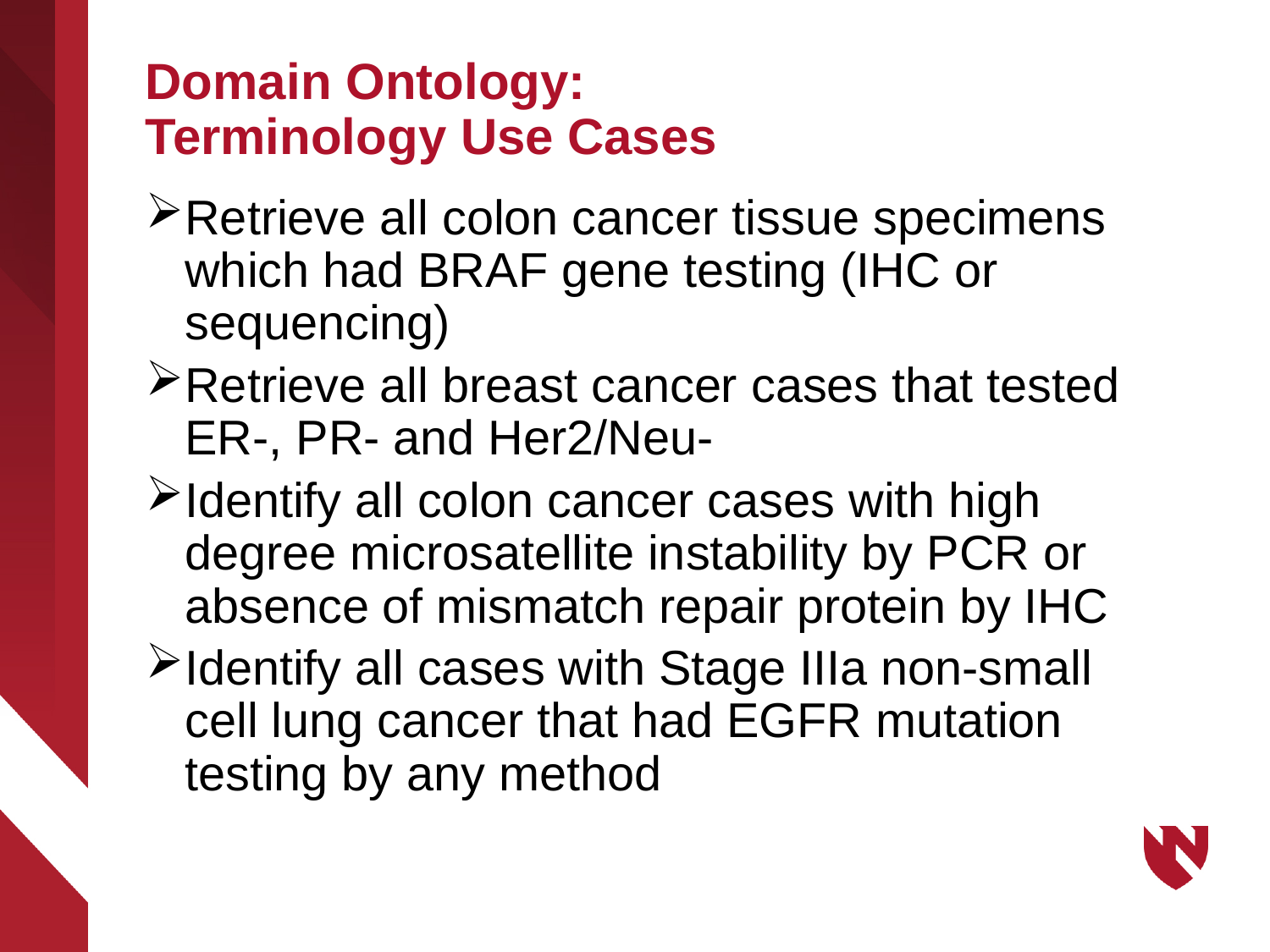

# Domain Ontology: Terminology Use Cases
Retrieve all colon cancer tissue specimens which had BRAF gene testing (IHC or sequencing)
Retrieve all breast cancer cases that tested ER-, PR- and Her2/Neu-
Identify all colon cancer cases with high degree microsatellite instability by PCR or absence of mismatch repair protein by IHC
Identify all cases with Stage IIIa non-small cell lung cancer that had EGFR mutation testing by any method